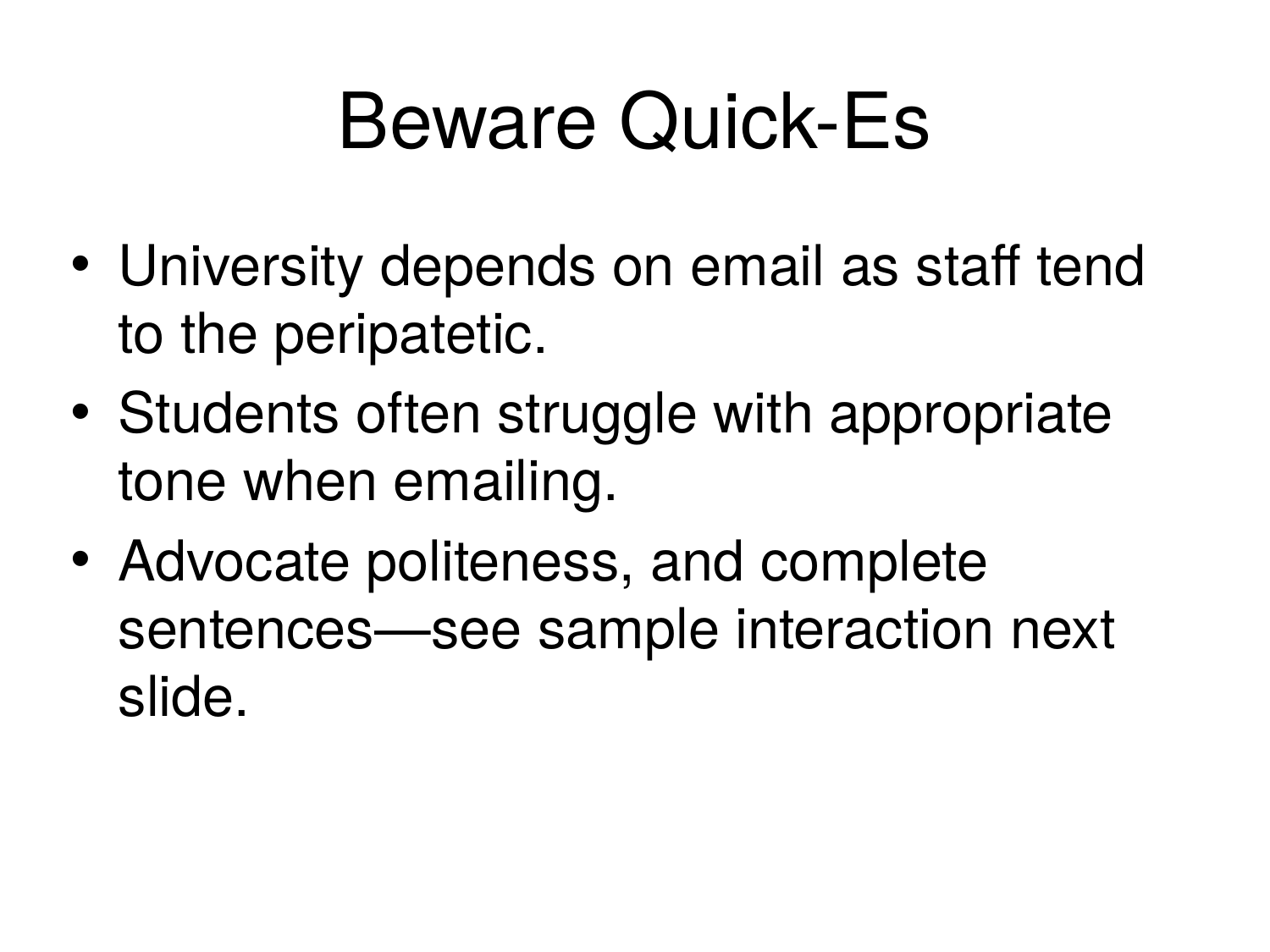

# Beware Quick-Es
University depends on email as staff tend to the peripatetic.
Students often struggle with appropriate tone when emailing.
Advocate politeness, and complete sentences—see sample interaction next slide.